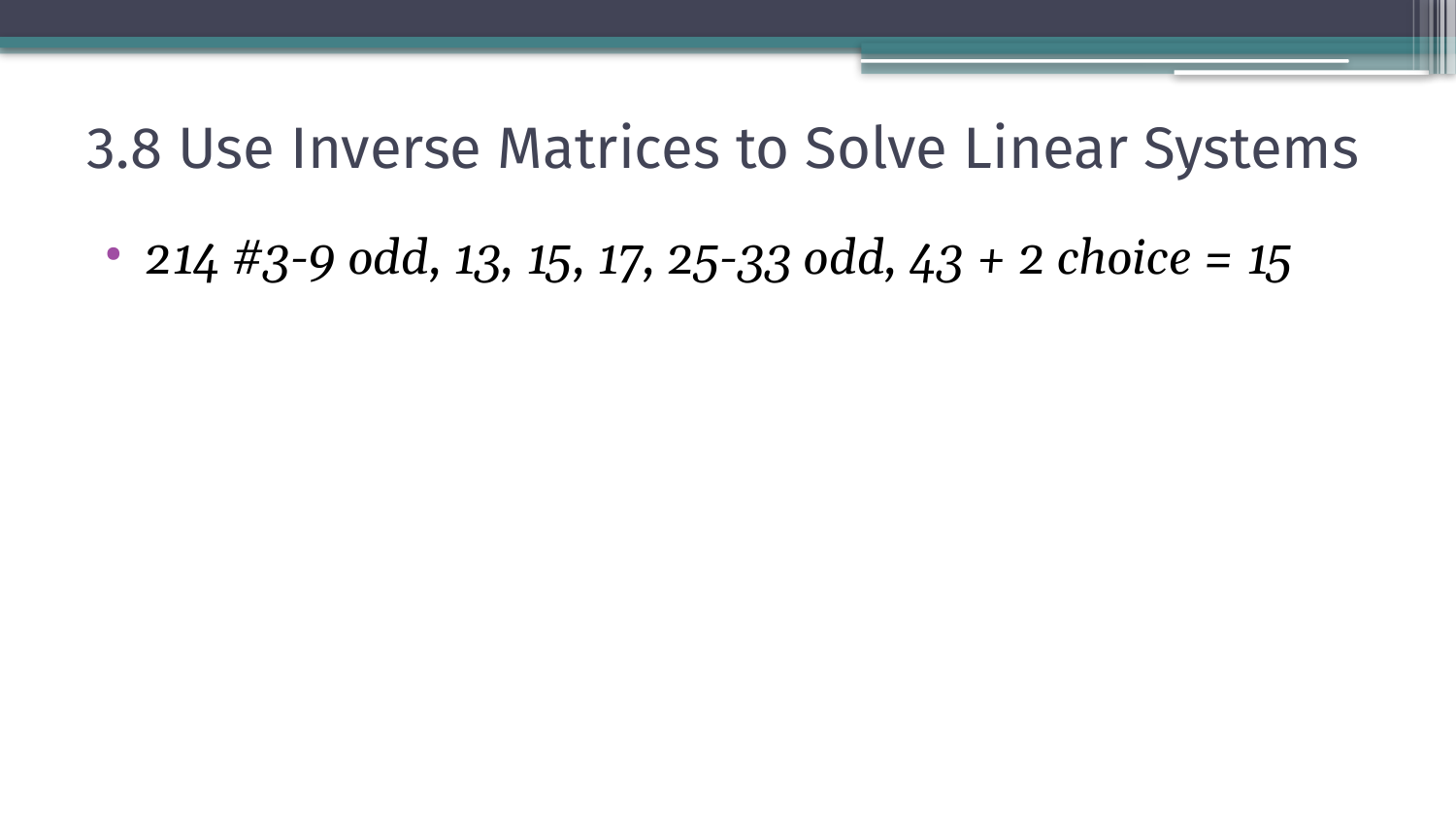

# 3.8 Use Inverse Matrices to Solve Linear Systems
214 #3-9 odd, 13, 15, 17, 25-33 odd, 43 + 2 choice = 15